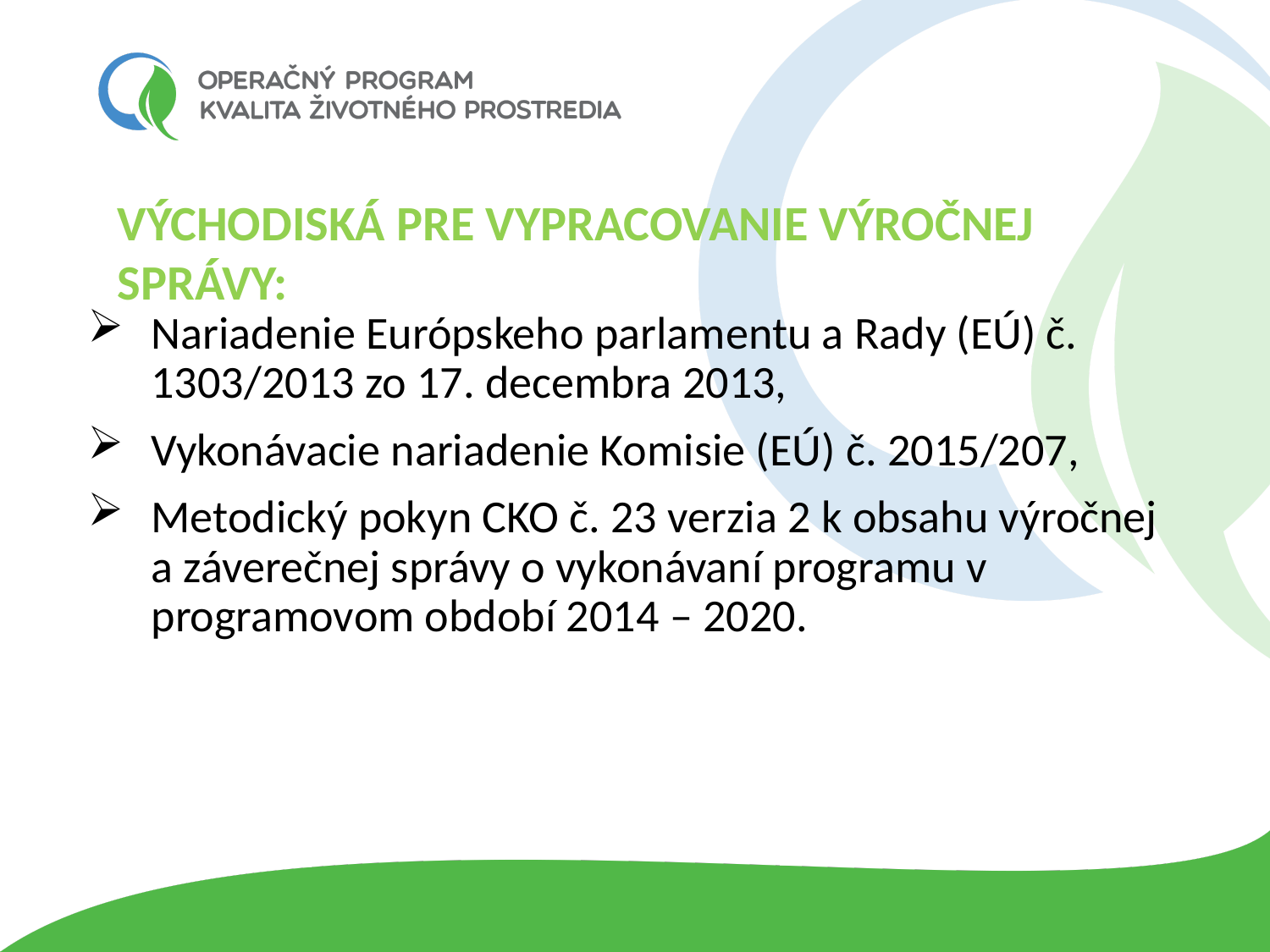

Východiská pre vypracovanie výročnej správy:
Nariadenie Európskeho parlamentu a Rady (EÚ) č. 1303/2013 zo 17. decembra 2013,
Vykonávacie nariadenie Komisie (EÚ) č. 2015/207,
Metodický pokyn CKO č. 23 verzia 2 k obsahu výročnej
a záverečnej správy o vykonávaní programu v programovom období 2014 – 2020.